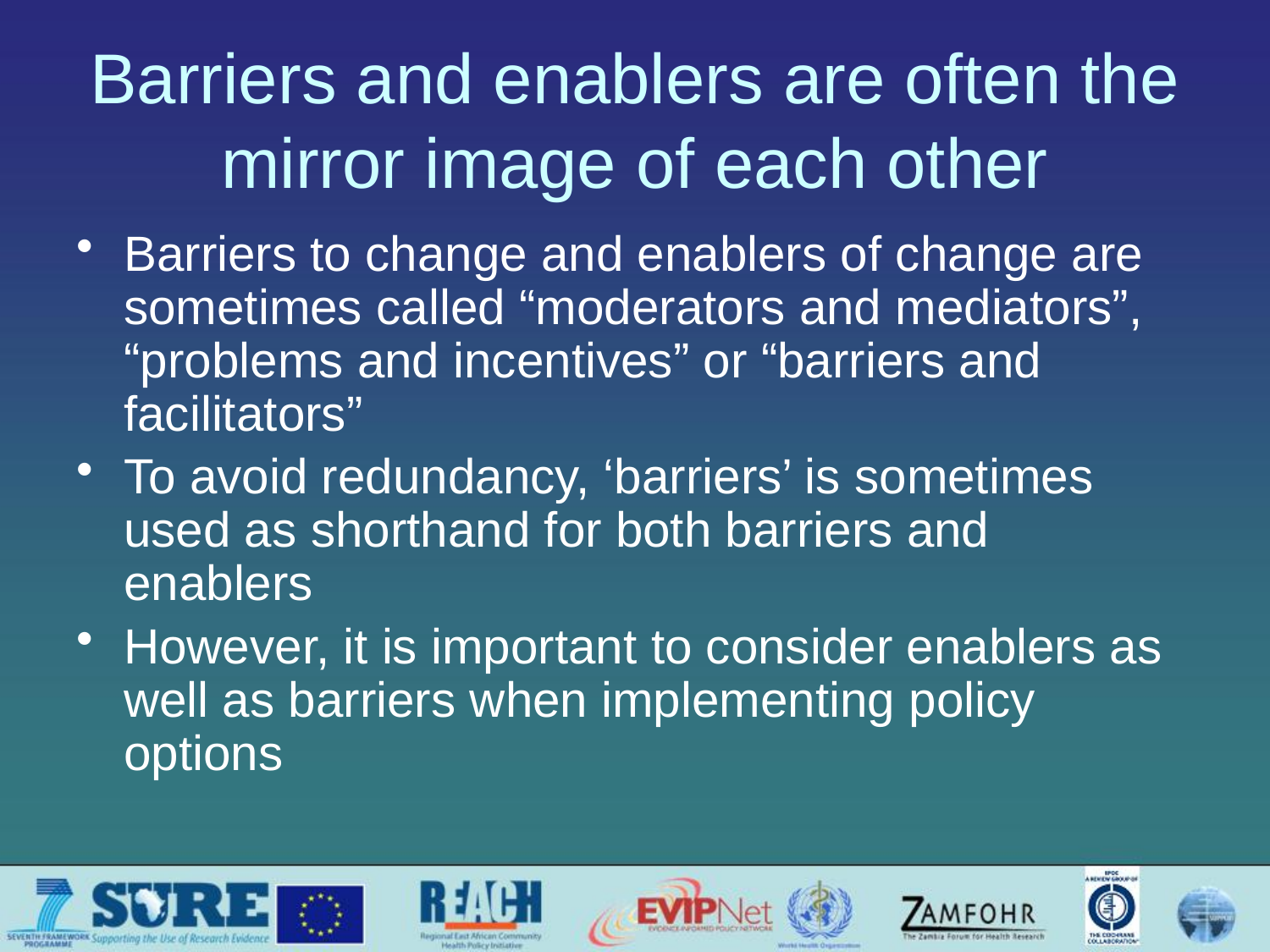

# Barriers and enablers are often the mirror image of each other
Barriers to change and enablers of change are sometimes called “moderators and mediators”, “problems and incentives” or “barriers and facilitators”
To avoid redundancy, ‘barriers’ is sometimes used as shorthand for both barriers and enablers
However, it is important to consider enablers as well as barriers when implementing policy options